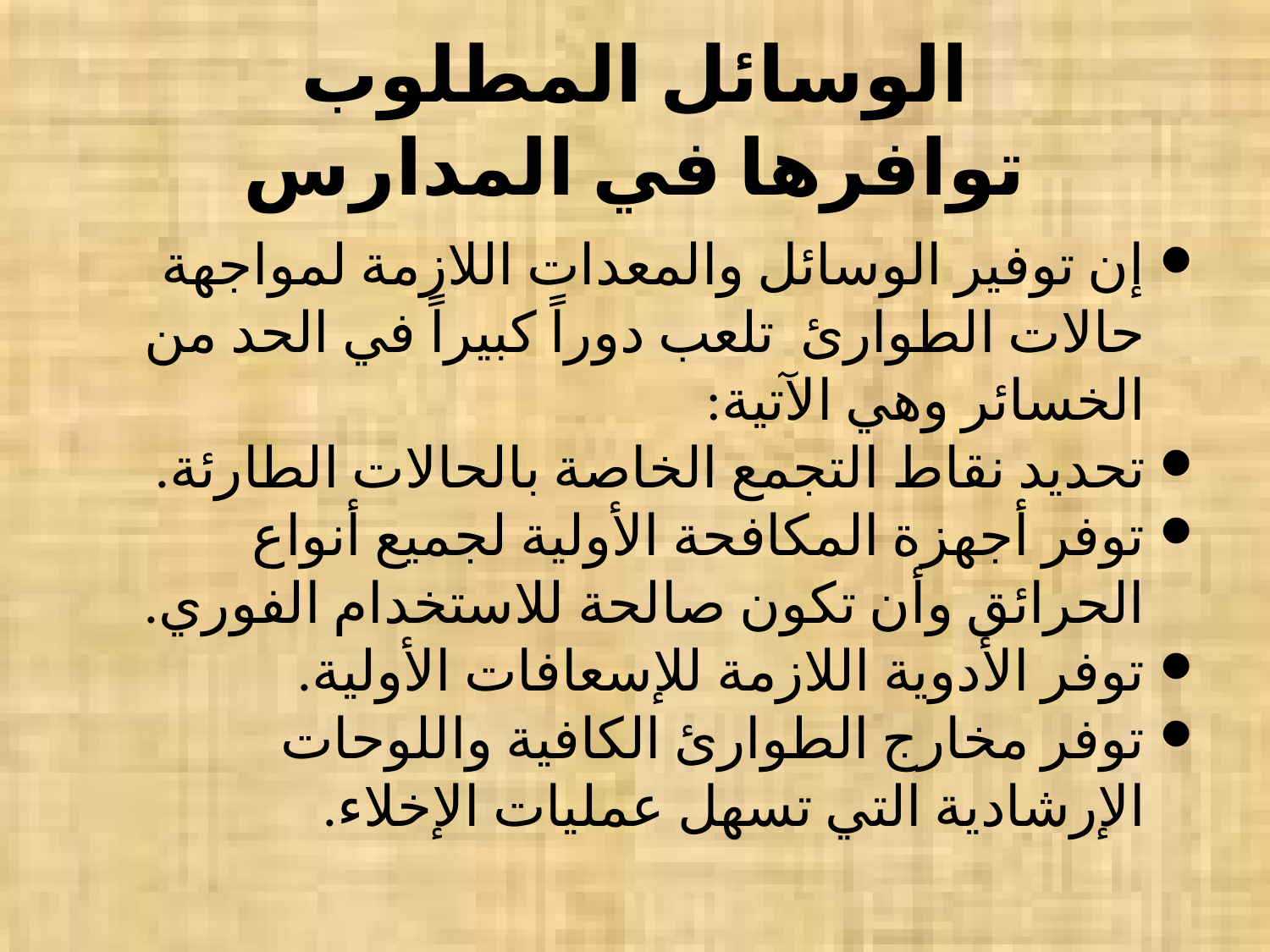

# الوسائل المطلوب توافرها في المدارس
إن توفير الوسائل والمعدات اللازمة لمواجهة حالات الطوارئ  تلعب دوراً كبيراً في الحد من الخسائر وهي الآتية:
تحديد نقاط التجمع الخاصة بالحالات الطارئة.
توفر أجهزة المكافحة الأولية لجميع أنواع الحرائق وأن تكون صالحة للاستخدام الفوري.
توفر الأدوية اللازمة للإسعافات الأولية.
توفر مخارج الطوارئ الكافية واللوحات الإرشادية التي تسهل عمليات الإخلاء.